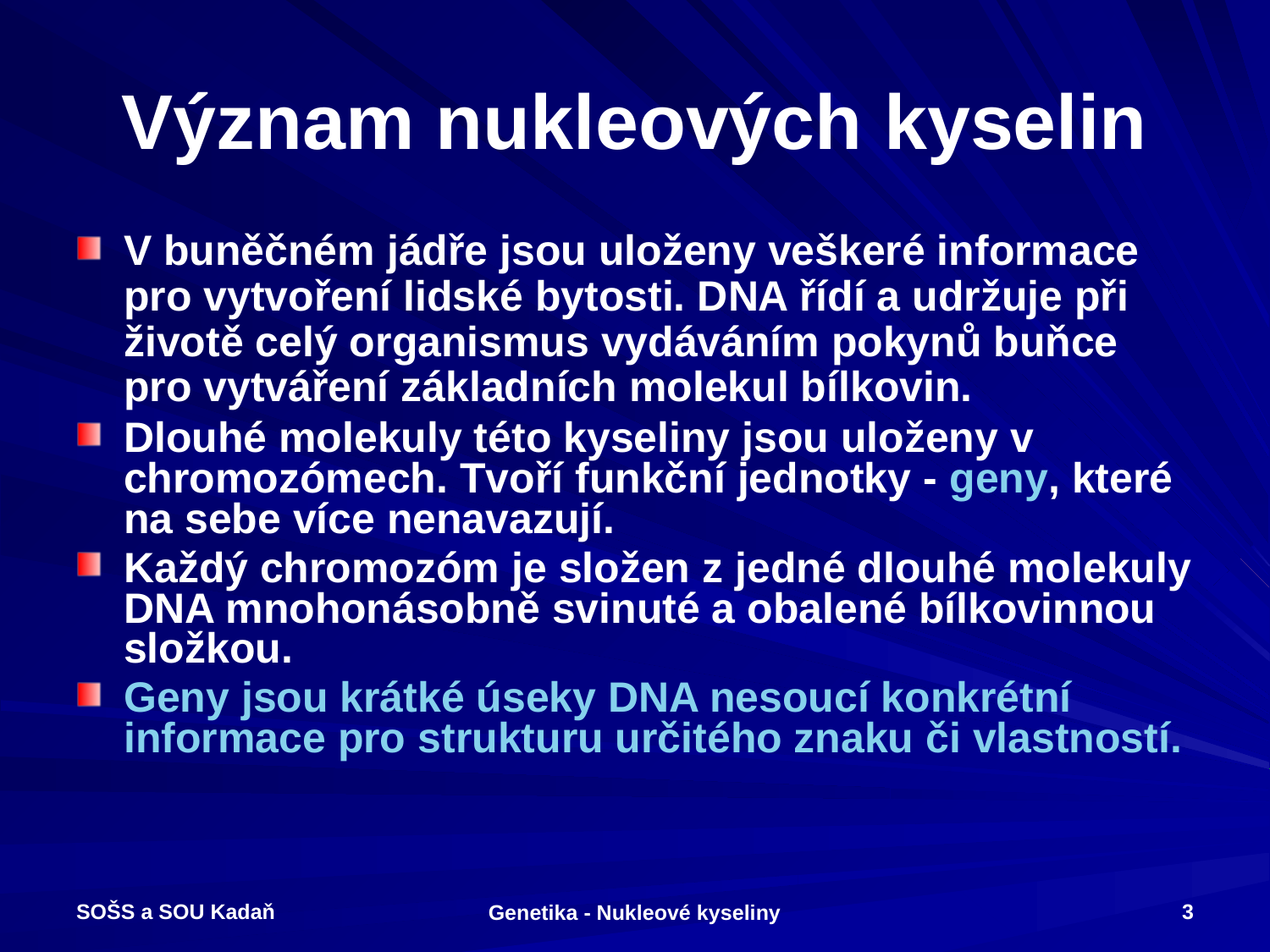

# Význam nukleových kyselin
V buněčném jádře jsou uloženy veškeré informace pro vytvoření lidské bytosti. DNA řídí a udržuje při životě celý organismus vydáváním pokynů buňce pro vytváření základních molekul bílkovin.
Dlouhé molekuly této kyseliny jsou uloženy v chromozómech. Tvoří funkční jednotky - geny, které na sebe více nenavazují.
Každý chromozóm je složen z jedné dlouhé molekuly DNA mnohonásobně svinuté a obalené bílkovinnou složkou.
Geny jsou krátké úseky DNA nesoucí konkrétní informace pro strukturu určitého znaku či vlastností.
SOŠS a SOU Kadaň
3
Genetika - Nukleové kyseliny